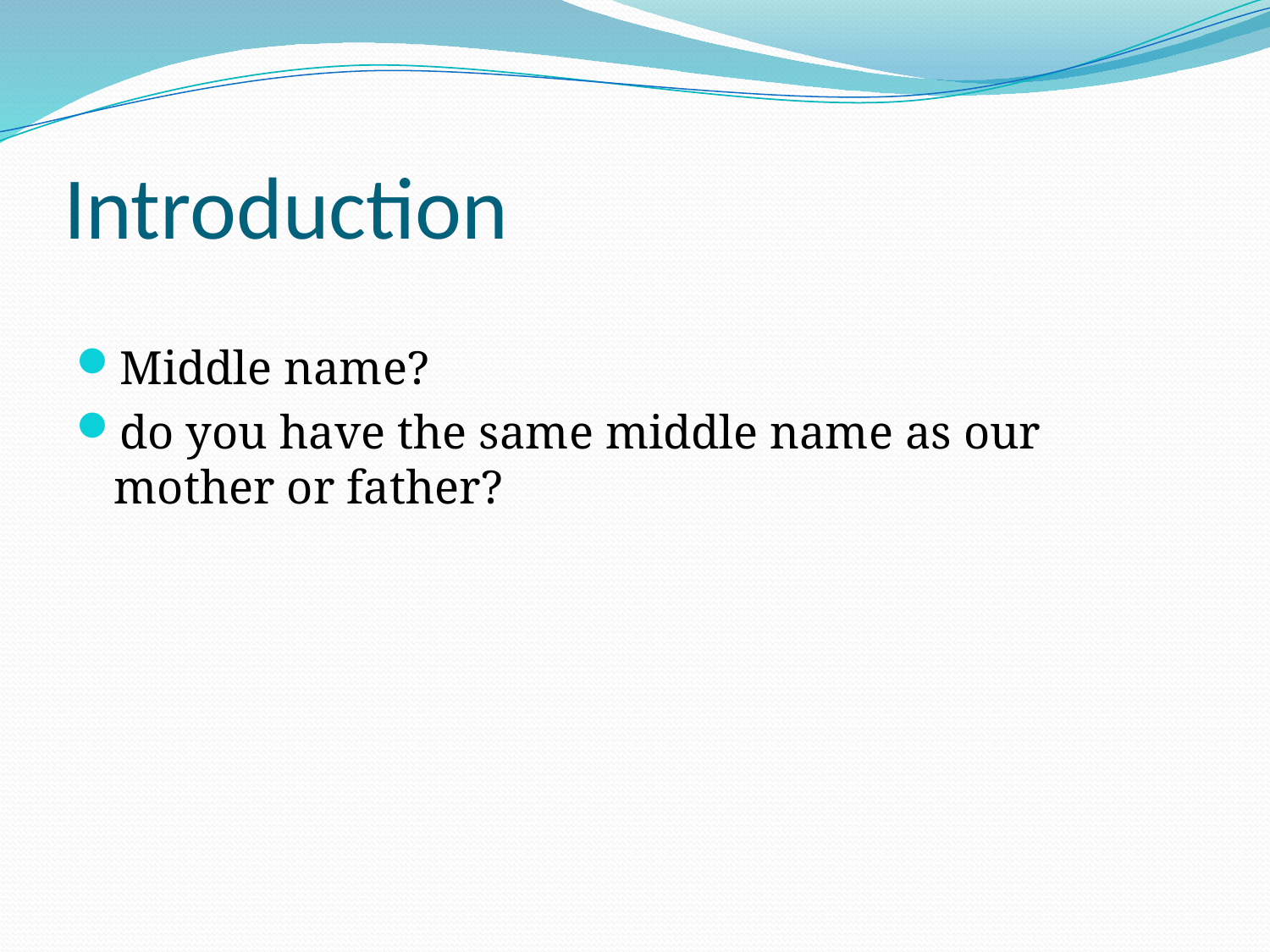

# Introduction

Middle name?
do you have the same middle name as our mother or father?